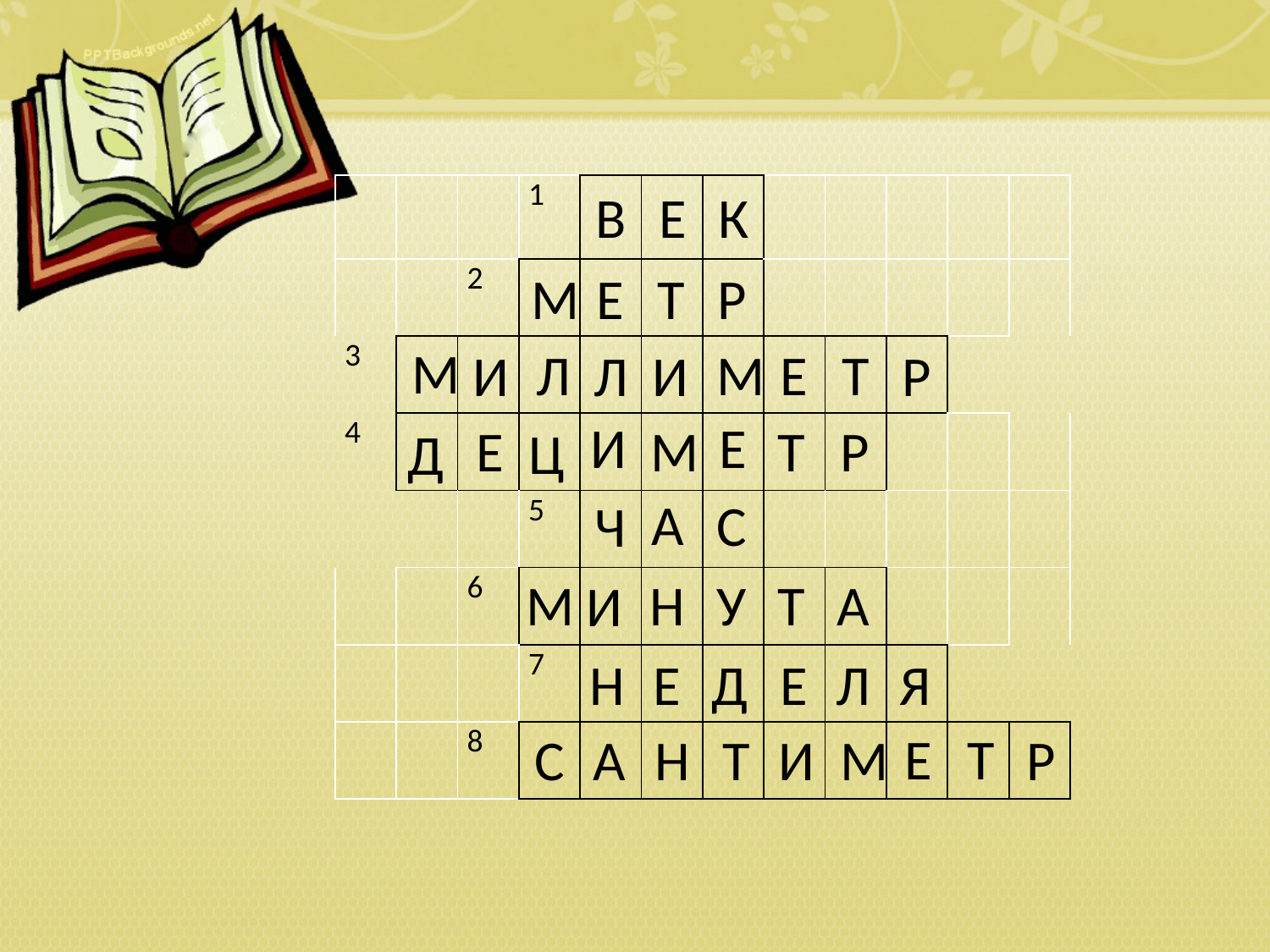

|  |  |  | 1 |  |  |  |  |  |  |  |  |
| --- | --- | --- | --- | --- | --- | --- | --- | --- | --- | --- | --- |
|  |  | 2 |  |  |  |  |  |  |  |  |  |
| 3 |  |  |  |  |  |  |  |  |  |  |  |
| 4 |  |  |  |  |  |  |  |  |  |  |  |
|  |  |  | 5 |  |  |  |  |  |  |  |  |
|  |  | 6 |  |  |  |  |  |  |  |  |  |
|  |  |  | 7 |  |  |  |  |  |  |  |  |
|  |  | 8 |  |  |  |  |  |  |  |  |  |
В
Е
К
М
Е
Т
Р
М
Л
М
Е
Т
Р
И
Л
И
И
Е
М
Т
Р
Е
Ц
Д
А
С
Ч
М
Н
У
Т
А
И
Н
Д
Е
Л
Я
Е
Е
Т
С
Н
Т
И
М
Р
А